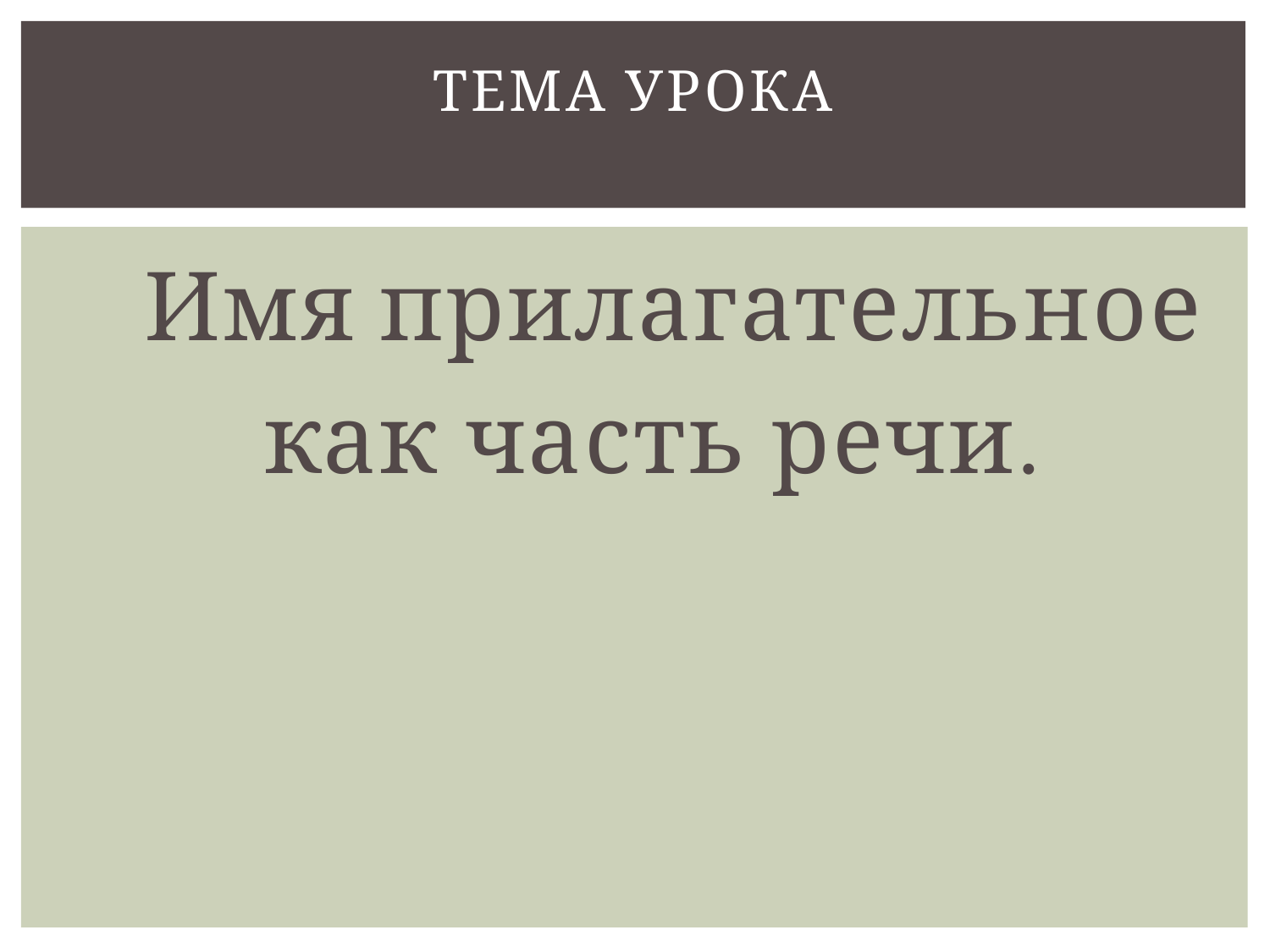

# Тема урока
   Имя прилагательное
        как часть речи.